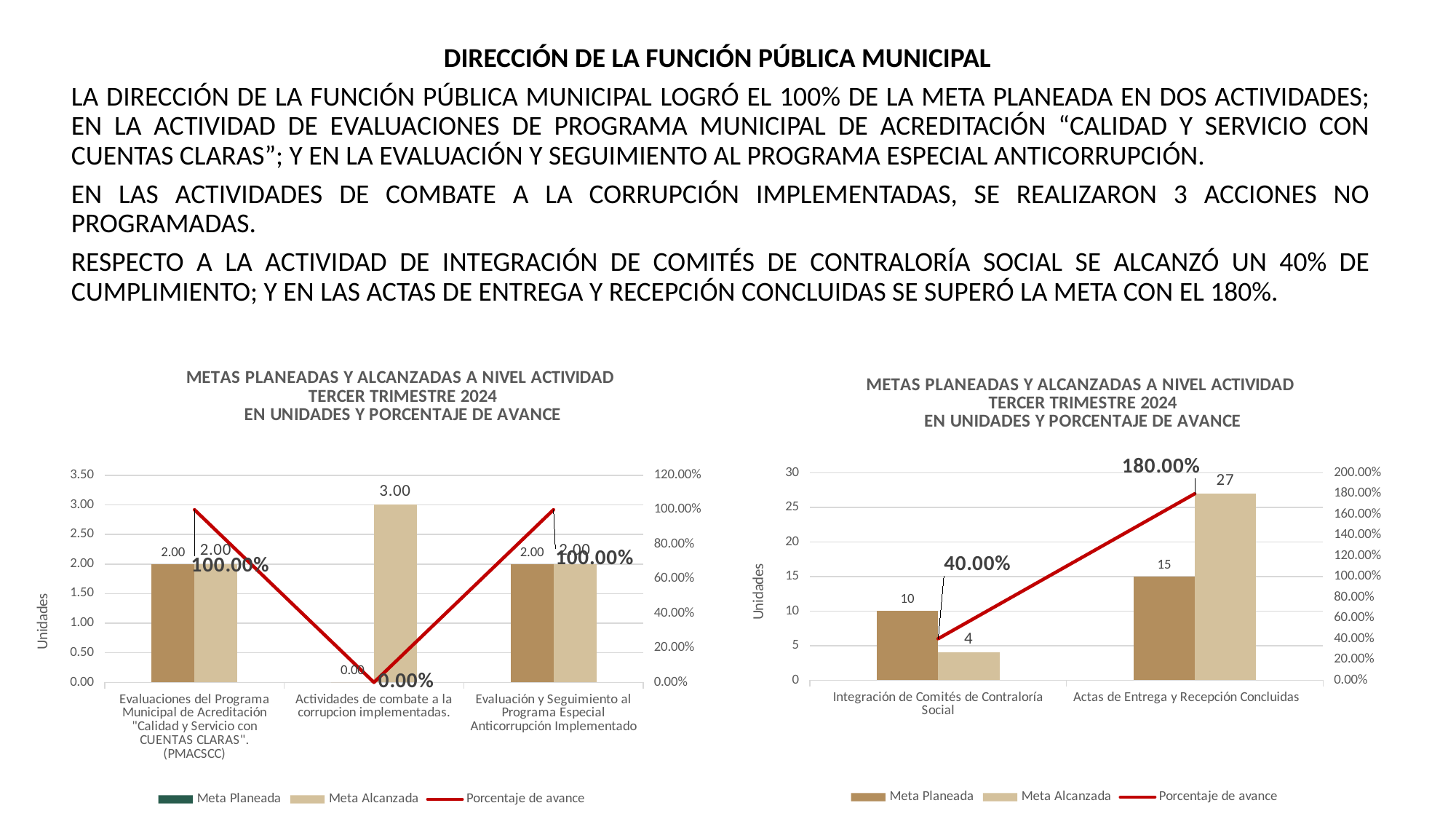

DIRECCIÓN DE LA FUNCIÓN PÚBLICA MUNICIPAL
LA DIRECCIÓN DE LA FUNCIÓN PÚBLICA MUNICIPAL LOGRÓ EL 100% DE LA META PLANEADA EN DOS ACTIVIDADES; EN LA ACTIVIDAD DE EVALUACIONES DE PROGRAMA MUNICIPAL DE ACREDITACIÓN “CALIDAD Y SERVICIO CON CUENTAS CLARAS”; Y EN LA EVALUACIÓN Y SEGUIMIENTO AL PROGRAMA ESPECIAL ANTICORRUPCIÓN.
EN LAS ACTIVIDADES DE COMBATE A LA CORRUPCIÓN IMPLEMENTADAS, SE REALIZARON 3 ACCIONES NO PROGRAMADAS.
RESPECTO A LA ACTIVIDAD DE INTEGRACIÓN DE COMITÉS DE CONTRALORÍA SOCIAL SE ALCANZÓ UN 40% DE CUMPLIMIENTO; Y EN LAS ACTAS DE ENTREGA Y RECEPCIÓN CONCLUIDAS SE SUPERÓ LA META CON EL 180%.

### Chart: METAS PLANEADAS Y ALCANZADAS A NIVEL ACTIVIDAD
TERCER TRIMESTRE 2024
EN UNIDADES Y PORCENTAJE DE AVANCE

| Category | Meta Planeada | Meta Alcanzada |  |
|---|---|---|---|
| Integración de Comités de Contraloría Social | 10.0 | 4.0 | 0.4 |
| Actas de Entrega y Recepción Concluidas      | 15.0 | 27.0 | 1.8 |

### Chart: METAS PLANEADAS Y ALCANZADAS A NIVEL ACTIVIDAD
TERCER TRIMESTRE 2024
EN UNIDADES Y PORCENTAJE DE AVANCE

| Category | Meta Planeada | Meta Alcanzada |  |
|---|---|---|---|
| Evaluaciones del Programa Municipal de Acreditación "Calidad y Servicio con CUENTAS CLARAS".(PMACSCC)
 | 2.0 | 2.0 | 1.0 |
| Actividades de combate a la corrupcion implementadas. | 0.0 | 3.0 | 0.0 |
| Evaluación y Seguimiento al Programa Especial Anticorrupción Implementado | 2.0 | 2.0 | 1.0 |